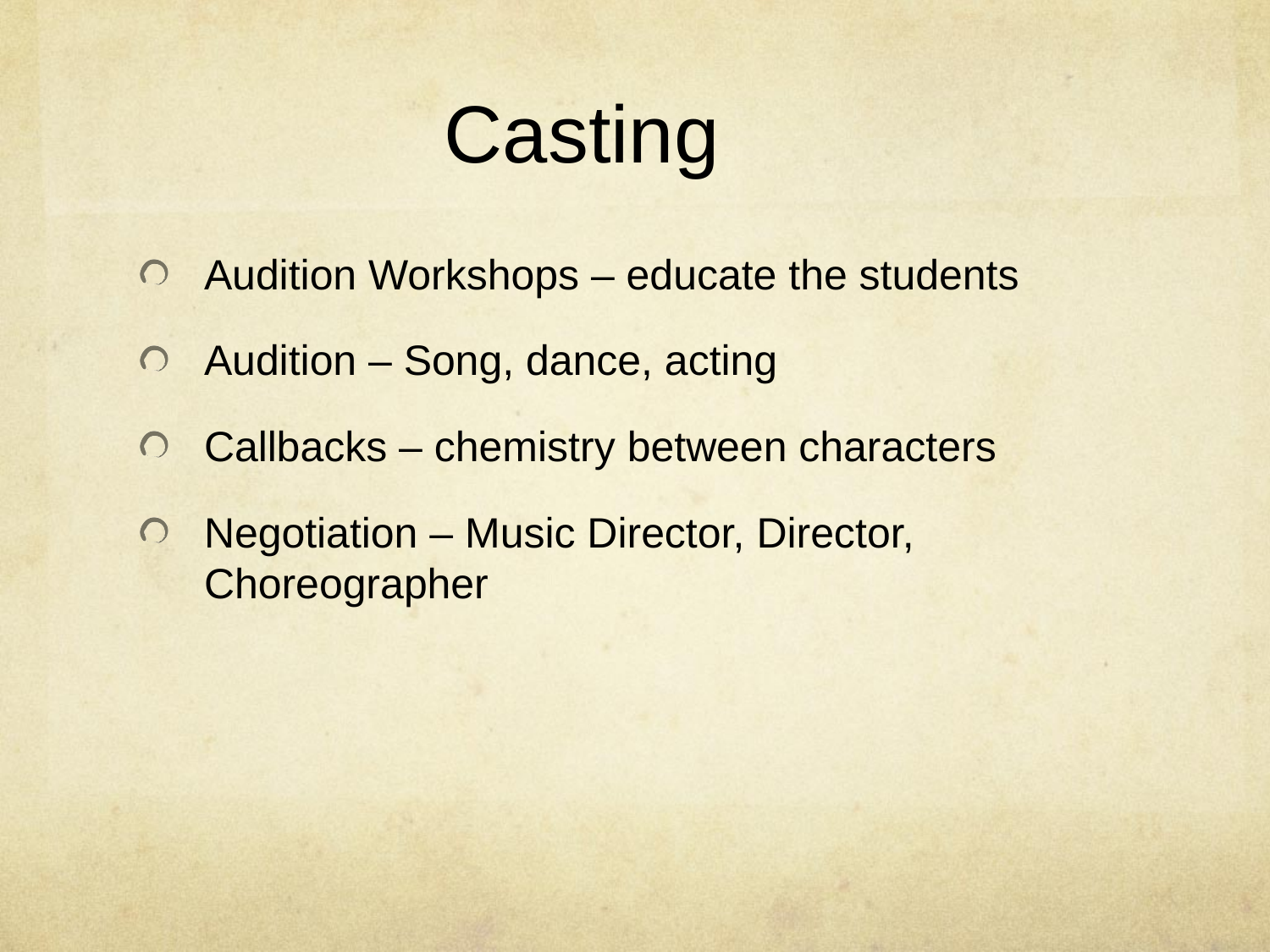

# Casting
Audition Workshops – educate the students
Audition – Song, dance, acting
Callbacks – chemistry between characters
Negotiation – Music Director, Director, Choreographer